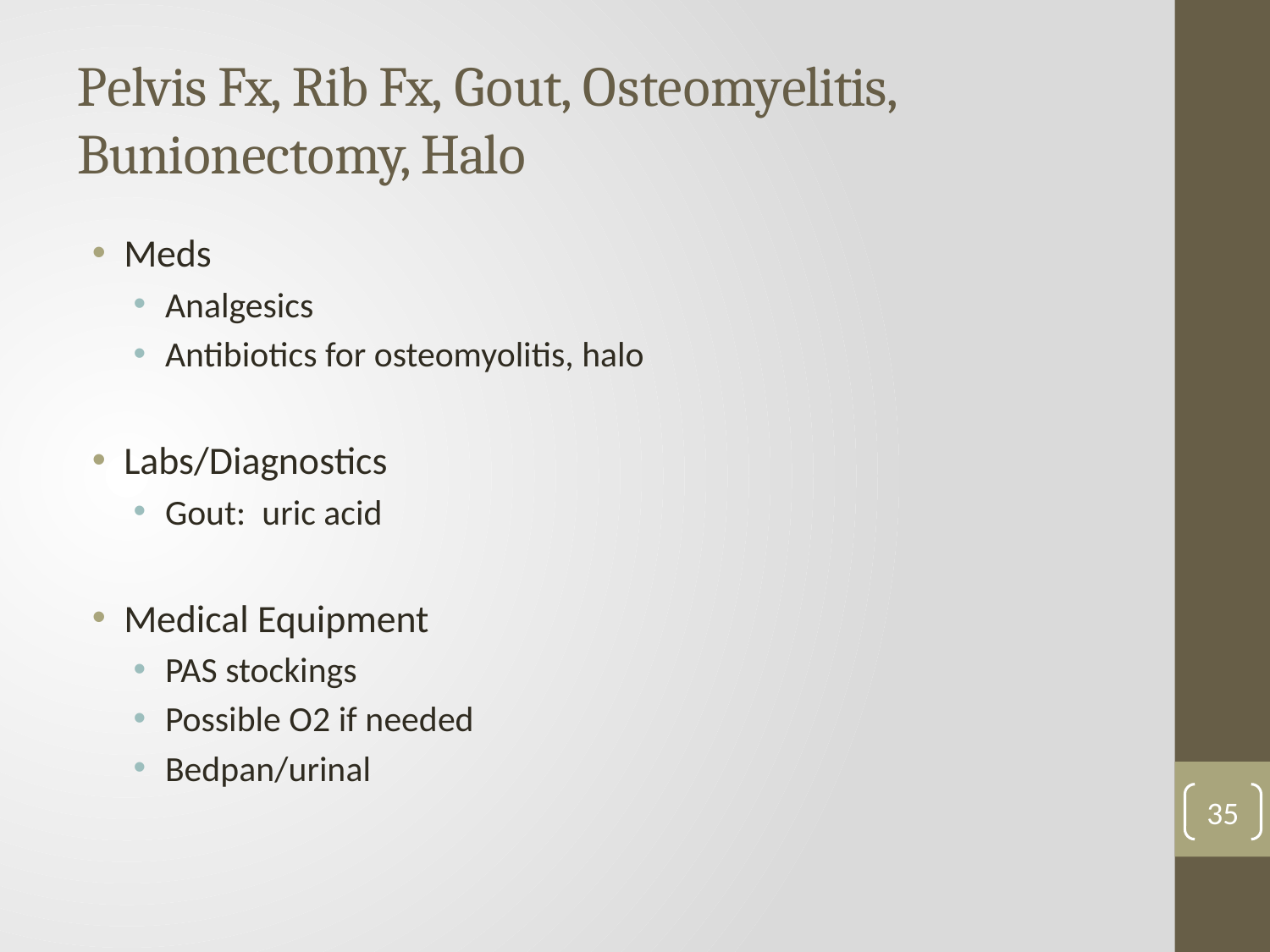

# Pelvis Fx, Rib Fx, Gout, Osteomyelitis, Bunionectomy, Halo
Meds
Analgesics
Antibiotics for osteomyolitis, halo

Labs/Diagnostics
Gout:  uric acid

Medical Equipment
PAS stockings
Possible O2 if needed
Bedpan/urinal

35